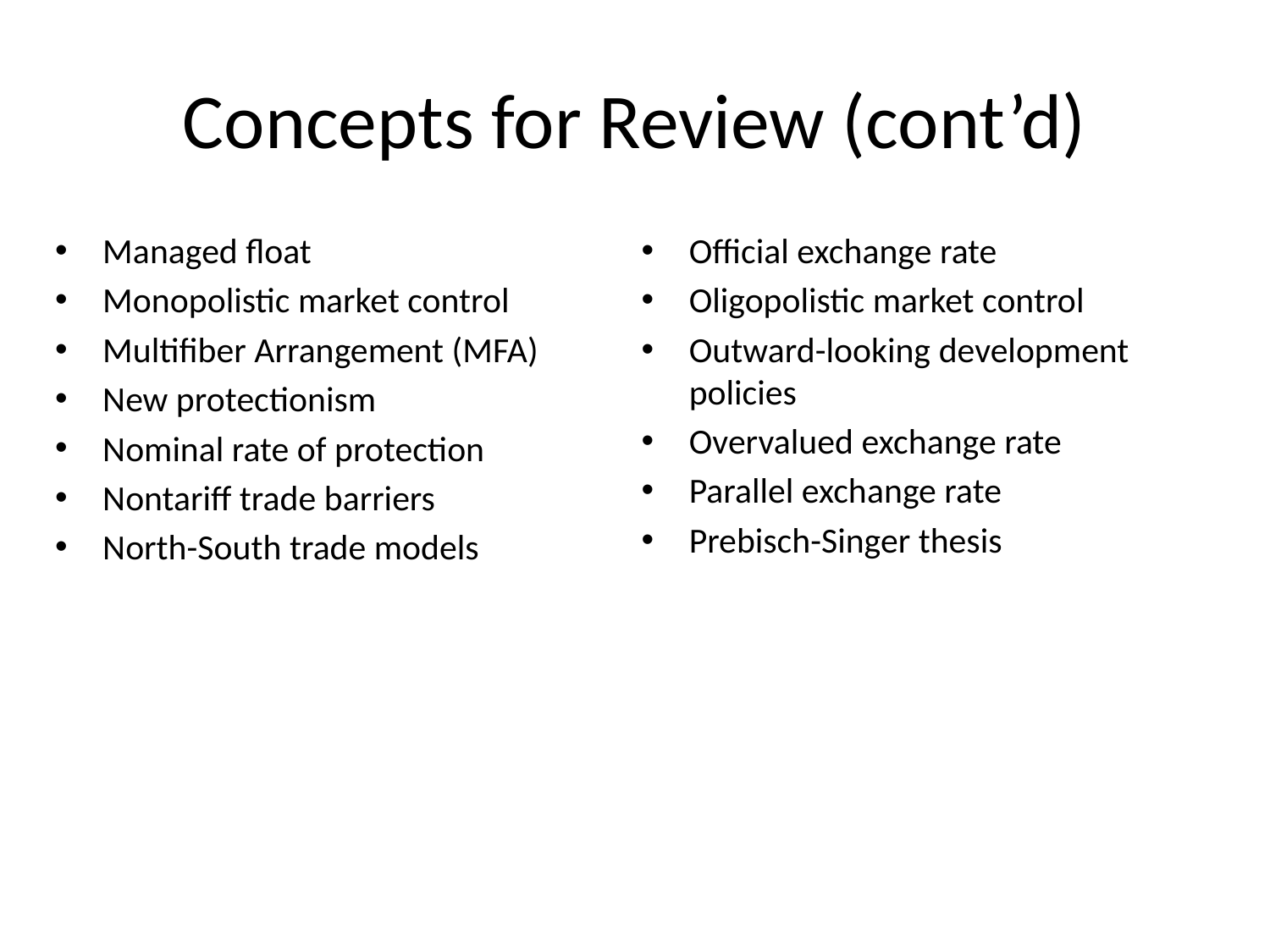

Concepts for Review (cont’d)
Managed float
Monopolistic market control
Multifiber Arrangement (MFA)
New protectionism
Nominal rate of protection
Nontariff trade barriers
North-South trade models

Official exchange rate
Oligopolistic market control
Outward-looking development policies
Overvalued exchange rate
Parallel exchange rate
Prebisch-Singer thesis